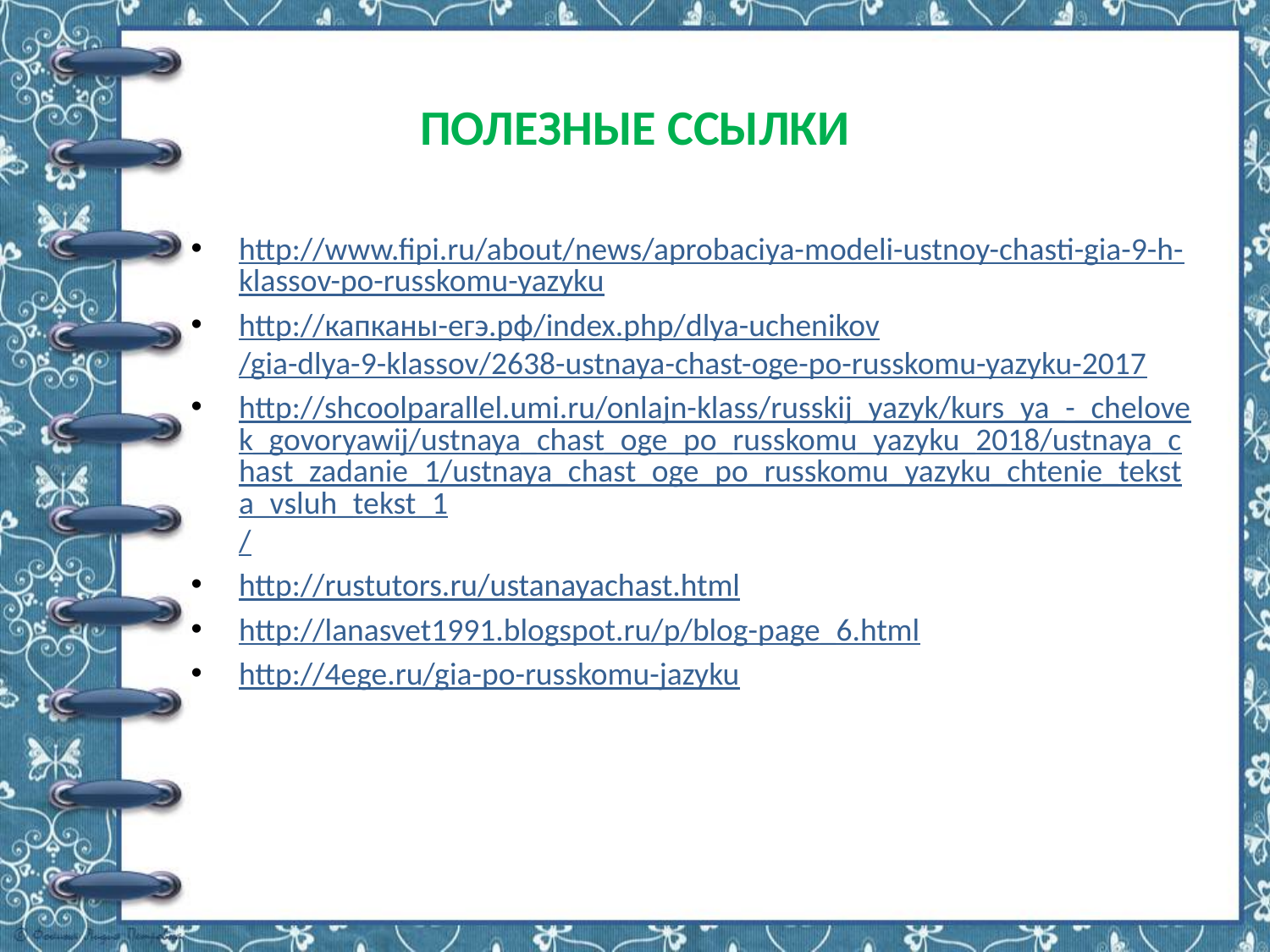

# Полезные ссылки
http://www.fipi.ru/about/news/aprobaciya-modeli-ustnoy-chasti-gia-9-h-klassov-po-russkomu-yazyku
http://капканы-егэ.рф/index.php/dlya-uchenikov/gia-dlya-9-klassov/2638-ustnaya-chast-oge-po-russkomu-yazyku-2017
http://shcoolparallel.umi.ru/onlajn-klass/russkij_yazyk/kurs_ya_-_chelovek_govoryawij/ustnaya_chast_oge_po_russkomu_yazyku_2018/ustnaya_chast_zadanie_1/ustnaya_chast_oge_po_russkomu_yazyku_chtenie_teksta_vsluh_tekst_1/
http://rustutors.ru/ustanayachast.html
http://lanasvet1991.blogspot.ru/p/blog-page_6.html
http://4ege.ru/gia-po-russkomu-jazyku